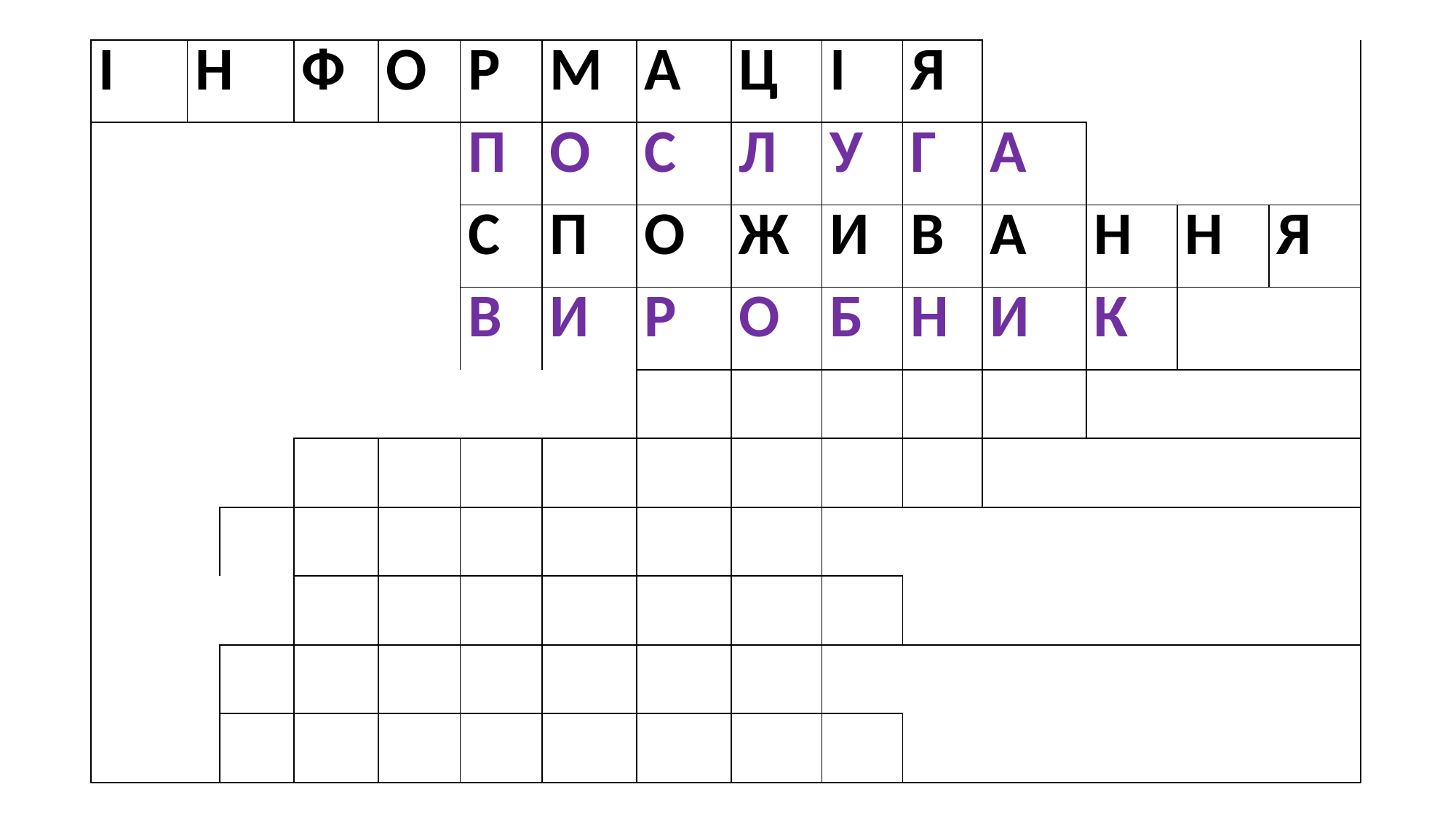

| І | Н |  | Ф | О | Р | М | А | Ц | І | Я |  |  |  |  |
| --- | --- | --- | --- | --- | --- | --- | --- | --- | --- | --- | --- | --- | --- | --- |
|  |  |  |  |  | П | О | С | Л | У | Г | А |  |  |  |
|  |  |  |  |  | С | П | О | Ж | И | В | А | Н | Н | Я |
|  |  |  |  |  | В | И | Р | О | Б | Н | И | К |  |  |
|  |  |  |  |  |  |  |  |  |  |  |  |  |  |  |
|  |  |  |  |  |  |  |  |  |  |  |  |  |  |  |
|  |  |  |  |  |  |  |  |  |  |  |  |  |  |  |
|  |  |  |  |  |  |  |  |  |  |  |  |  |  |  |
|  |  |  |  |  |  |  |  |  |  |  |  |  |  |  |
|  |  |  |  |  |  |  |  |  |  |  |  |  |  |  |